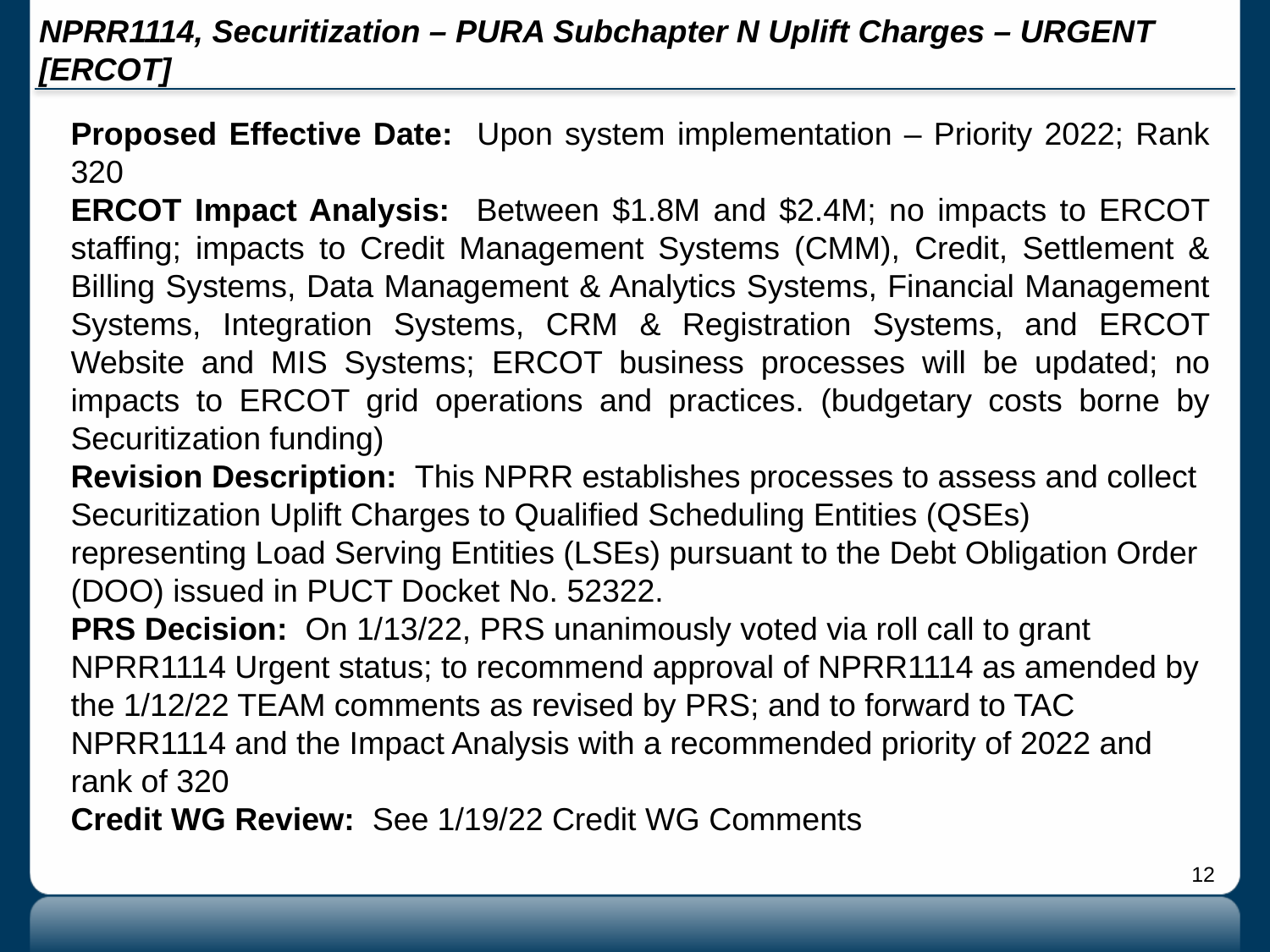

# NPRR1114, Securitization – PURA Subchapter N Uplift Charges – URGENT [ERCOT]
Proposed Effective Date:  Upon system implementation – Priority 2022; Rank 320
ERCOT Impact Analysis:  Between $1.8M and $2.4M; no impacts to ERCOT staffing; impacts to Credit Management Systems (CMM), Credit, Settlement & Billing Systems, Data Management & Analytics Systems, Financial Management Systems, Integration Systems, CRM & Registration Systems, and ERCOT Website and MIS Systems; ERCOT business processes will be updated; no impacts to ERCOT grid operations and practices. (budgetary costs borne by Securitization funding)
Revision Description:  This NPRR establishes processes to assess and collect Securitization Uplift Charges to Qualified Scheduling Entities (QSEs) representing Load Serving Entities (LSEs) pursuant to the Debt Obligation Order (DOO) issued in PUCT Docket No. 52322.
PRS Decision:  On 1/13/22, PRS unanimously voted via roll call to grant NPRR1114 Urgent status; to recommend approval of NPRR1114 as amended by the 1/12/22 TEAM comments as revised by PRS; and to forward to TAC NPRR1114 and the Impact Analysis with a recommended priority of 2022 and rank of 320
Credit WG Review:  See 1/19/22 Credit WG Comments